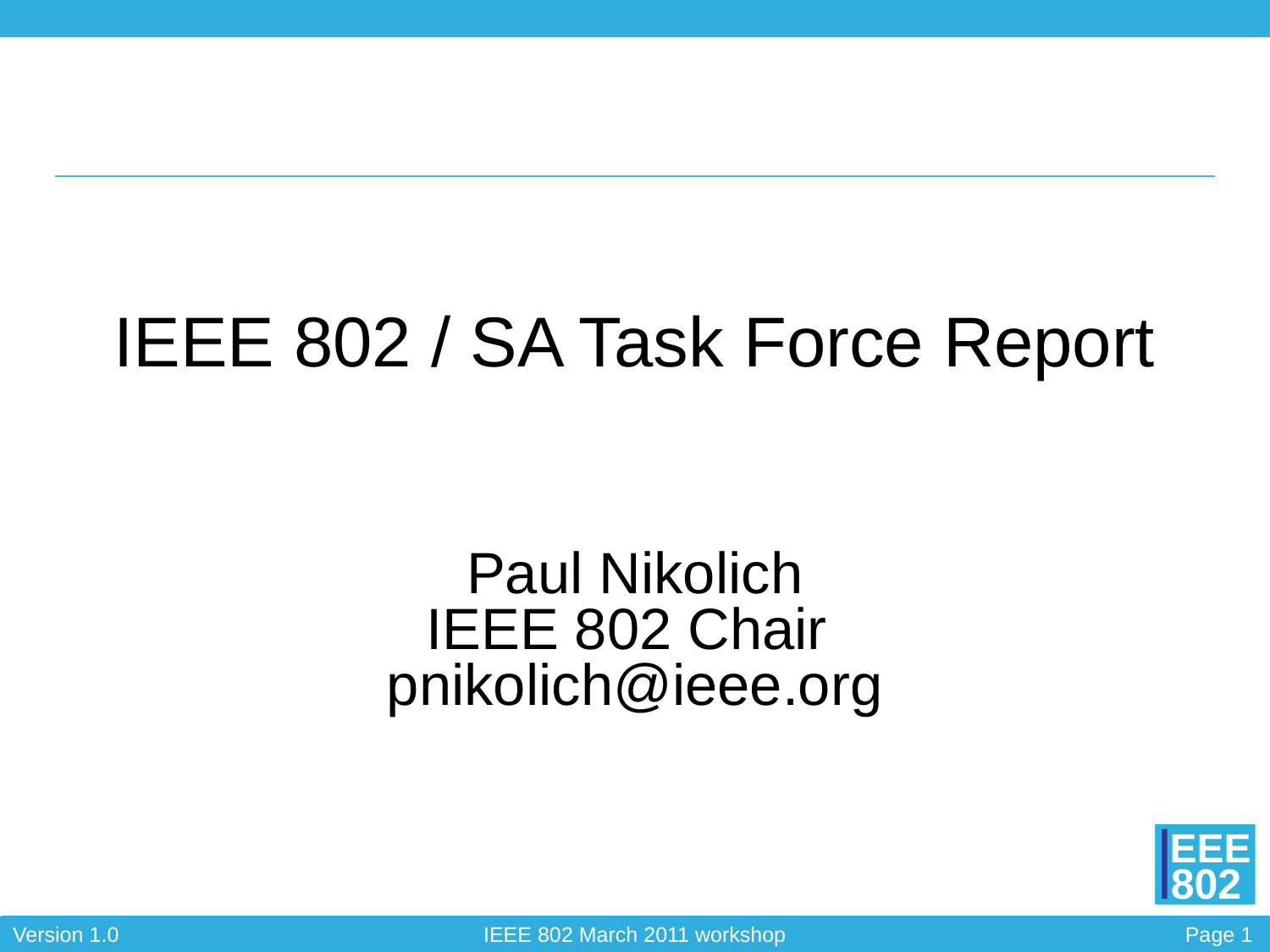

# IEEE 802 / SA Task Force Report
Paul Nikolich
IEEE 802 Chair
pnikolich@ieee.org